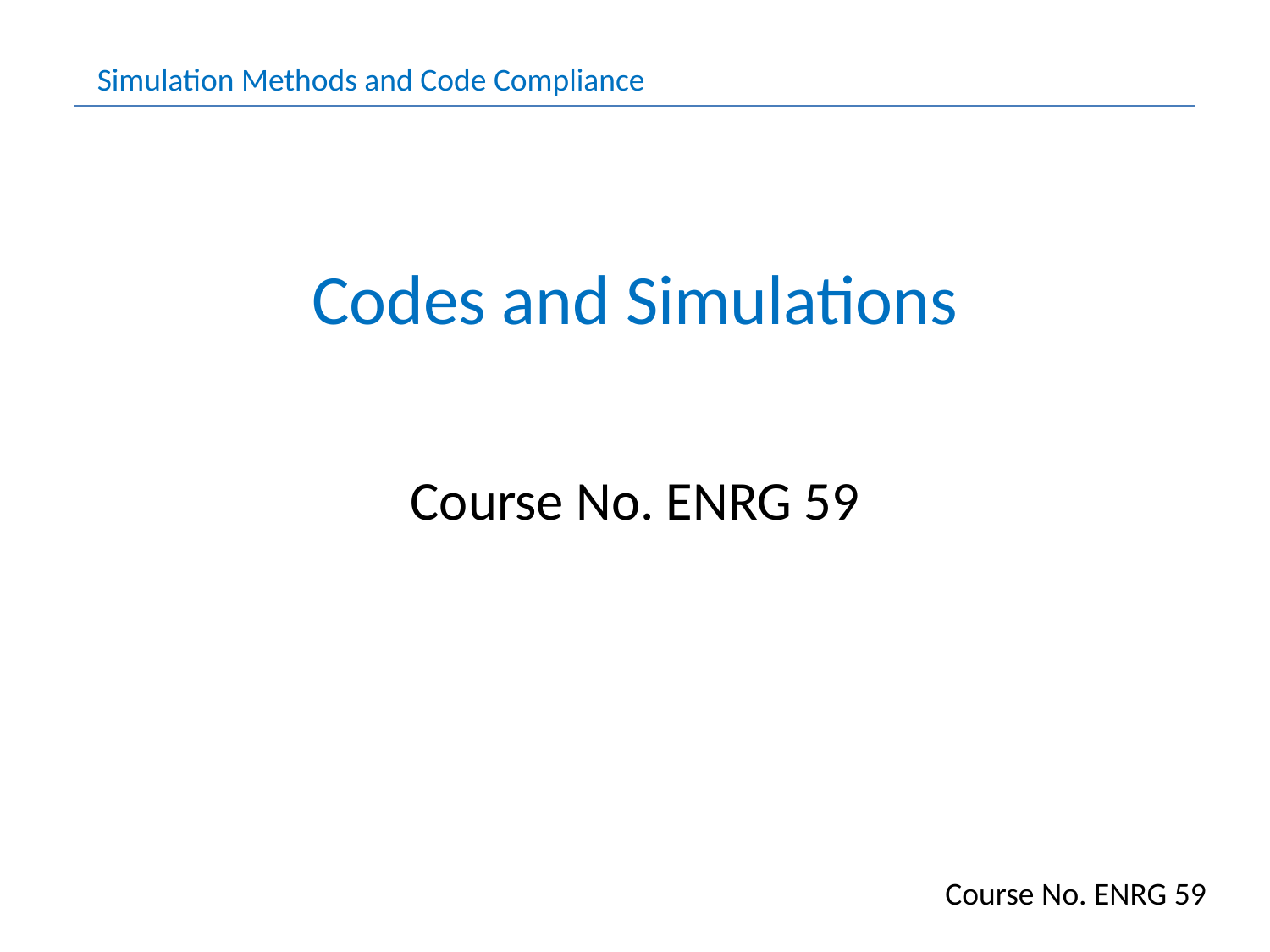

# Codes and Simulations Course No. ENRG 59